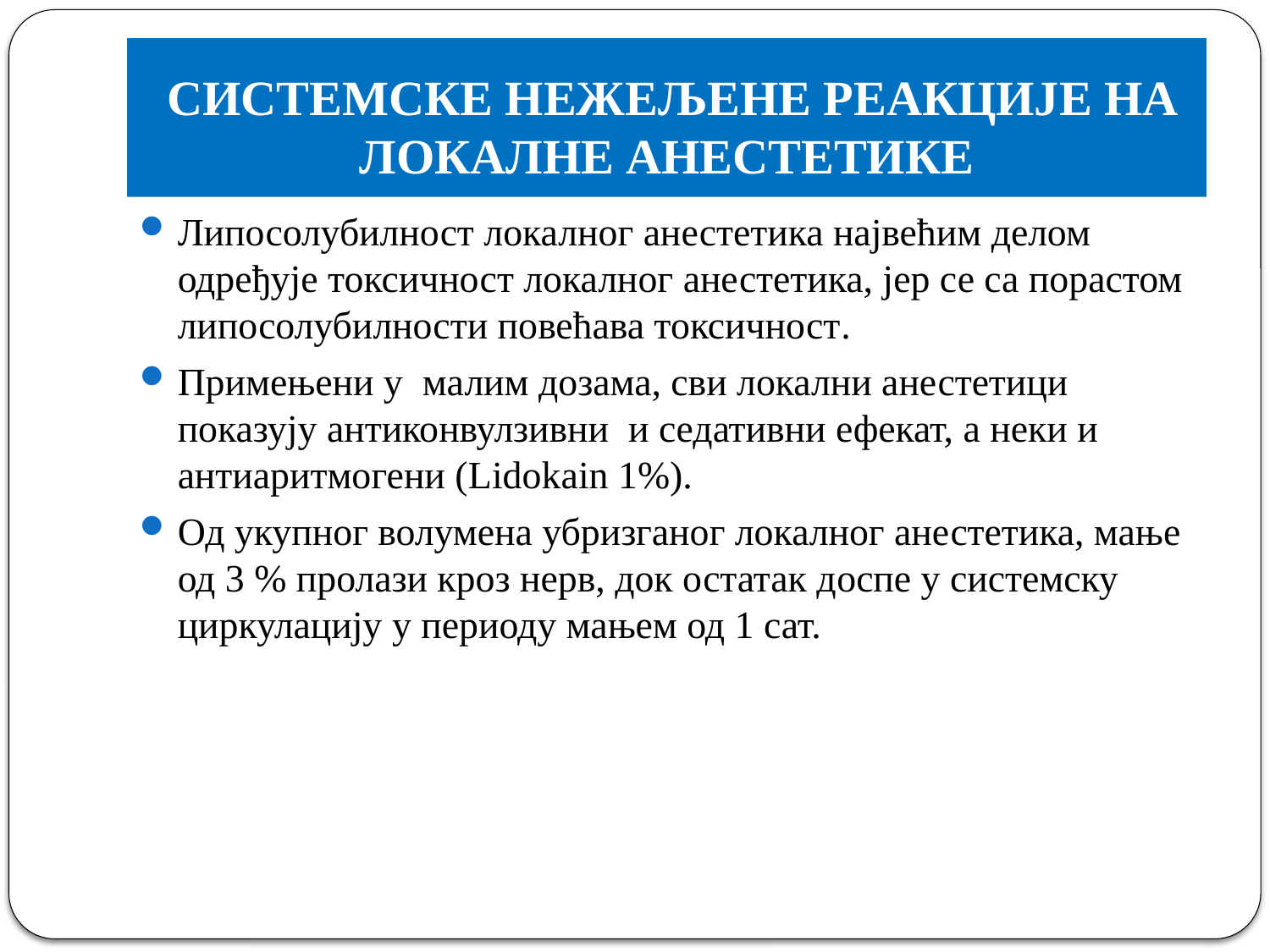

# СИСТЕМСКЕ НЕЖЕЉЕНЕ РЕАКЦИЈЕ НА ЛОКАЛНЕ АНЕСТЕТИКЕ
Липосолубилност локалног анестетика највећим делом одређује токсичност локалног анестетика, јер се са порастом липосолубилности повећава токсичност.
Примењени у  малим дозама, сви локални анестетици показују антиконвулзивни  и седативни ефекат, а неки и антиаритмогени (Lidokain 1%).
Од укупног волумена убризганог локалног анестетика, мање од 3 % пролази кроз нерв, док остатак дoспе у системску циркулацију у периоду мањем од 1 сат.